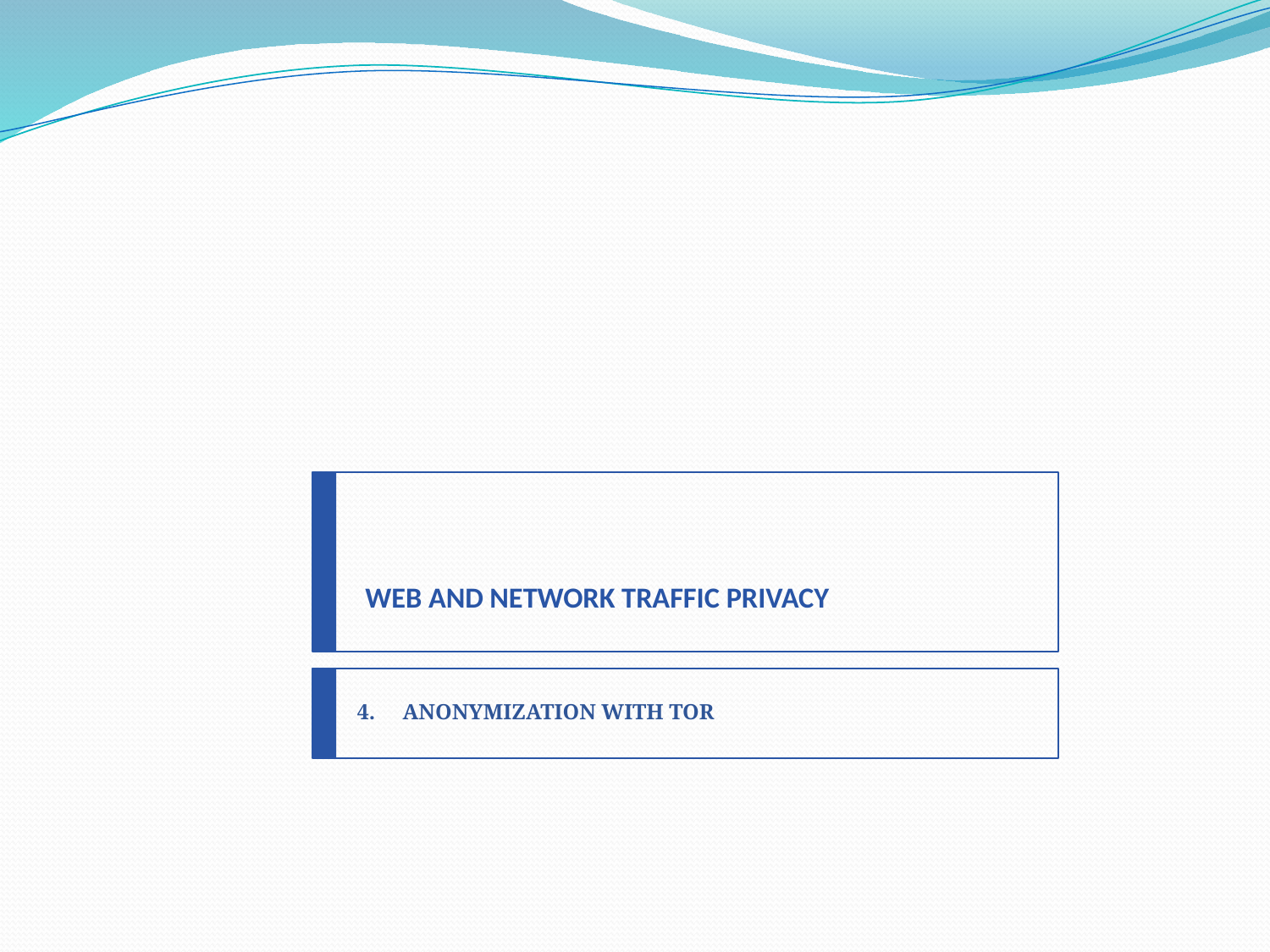

# WEB AND NETWORK TRAFFIC PRIVACY
4.     ANONYMIZATION WITH TOR